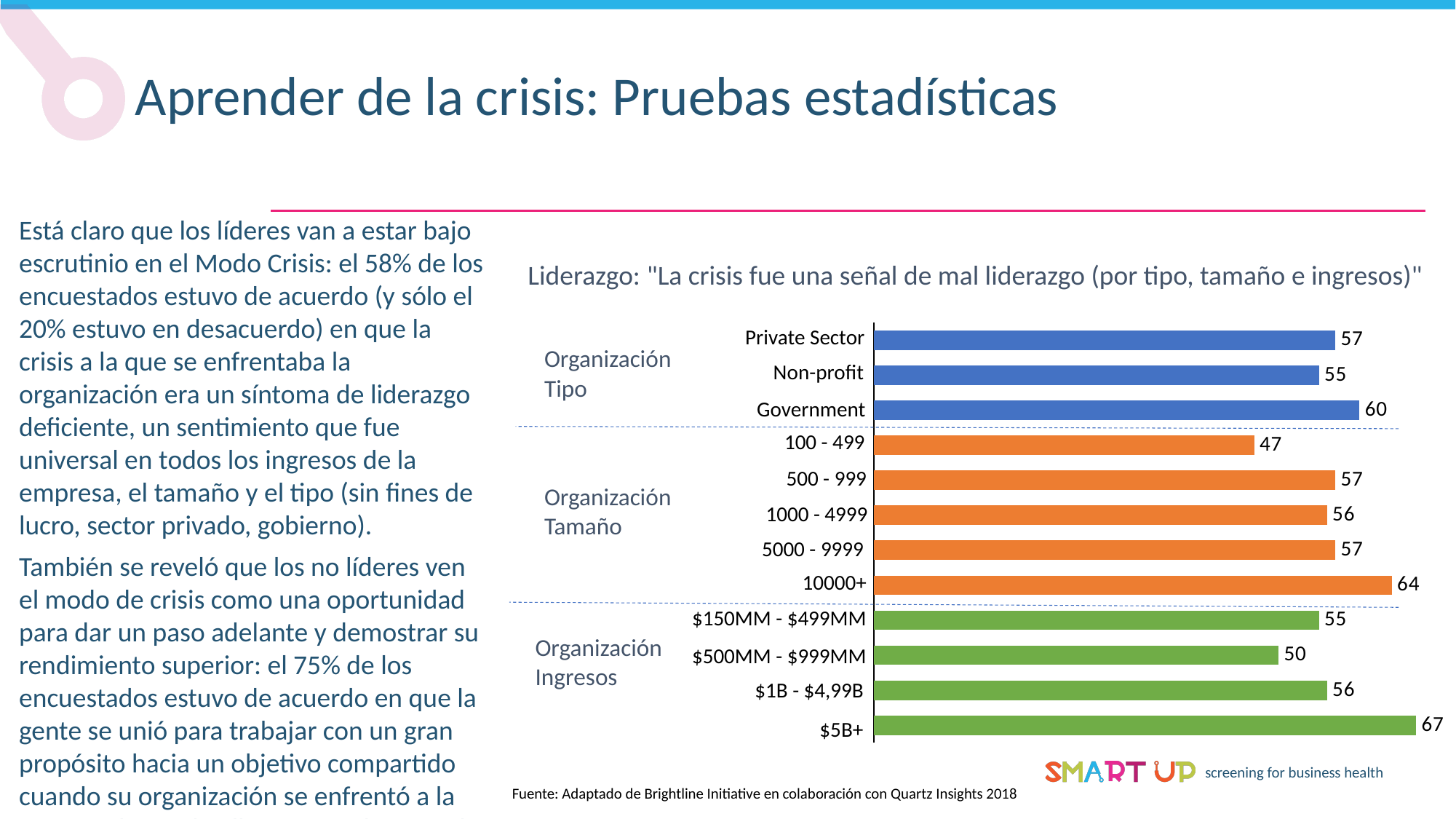

Aprender de la crisis: Pruebas estadísticas
Está claro que los líderes van a estar bajo escrutinio en el Modo Crisis: el 58% de los encuestados estuvo de acuerdo (y sólo el 20% estuvo en desacuerdo) en que la crisis a la que se enfrentaba la organización era un síntoma de liderazgo deficiente, un sentimiento que fue universal en todos los ingresos de la empresa, el tamaño y el tipo (sin fines de lucro, sector privado, gobierno).
También se reveló que los no líderes ven el modo de crisis como una oportunidad para dar un paso adelante y demostrar su rendimiento superior: el 75% de los encuestados estuvo de acuerdo en que la gente se unió para trabajar con un gran propósito hacia un objetivo compartido cuando su organización se enfrentó a la crisis, y el 80% de ellos estuvo de acuerdo en que, habiendo superado una crisis, su organización era más fuerte que si no se hubiera enfrentado a la crisis.
Liderazgo: "La crisis fue una señal de mal liderazgo (por tipo, tamaño e ingresos)"

### Chart

| Category |  |
|---|---|
Private Sector
Organización
Tipo
Non-profit
Government
100 - 499
500 - 999
Organización
Tamaño
1000 - 4999
5000 - 9999
10000+
$150MM - $499MM
Organización
Ingresos
$500MM - $999MM
$1B - $4,99B
$5B+
Fuente: Adaptado de Brightline Initiative en colaboración con Quartz Insights 2018